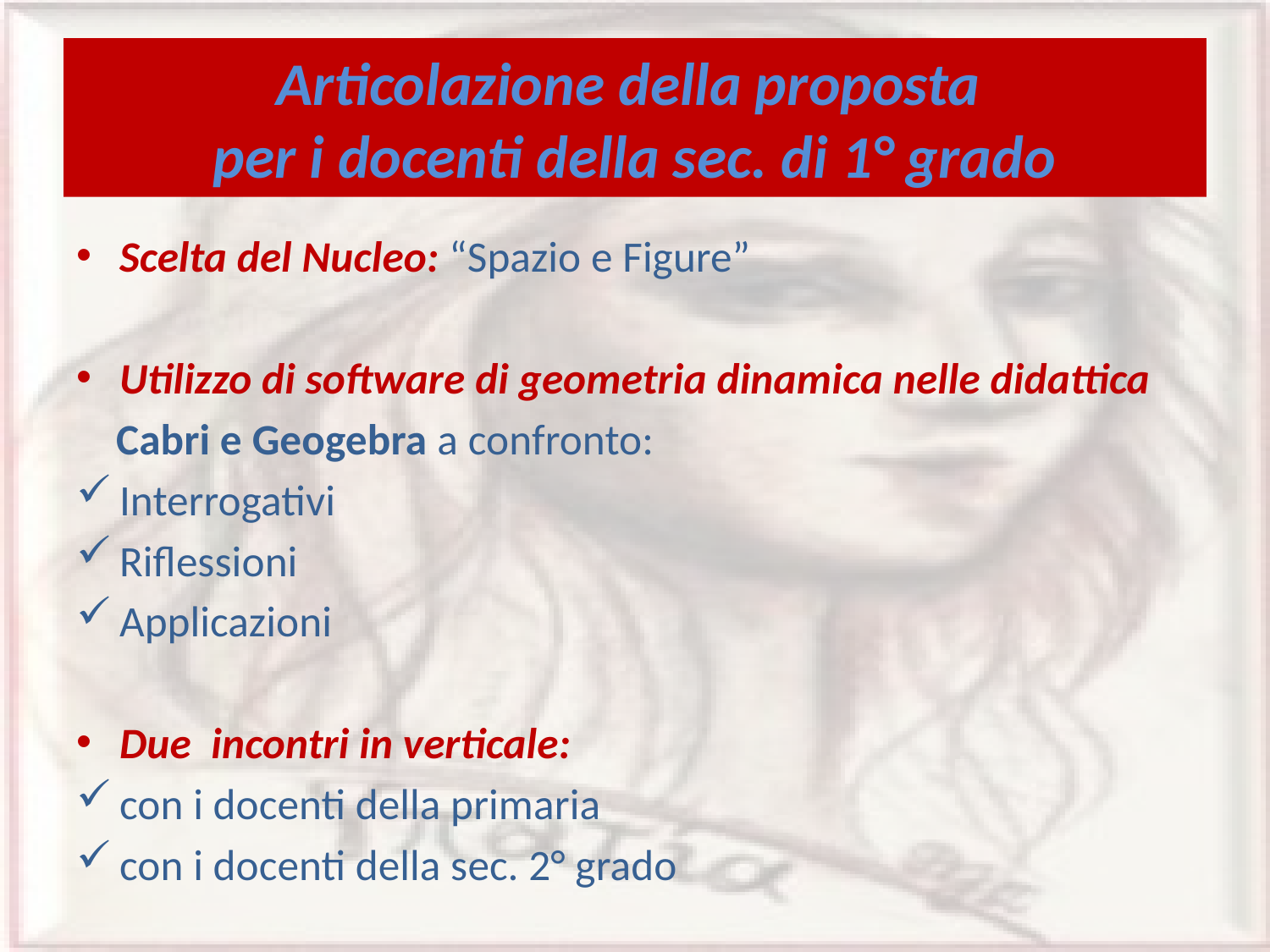

# Articolazione della proposta per i docenti della sec. di 1° grado
Scelta del Nucleo: “Spazio e Figure”

Utilizzo di software di geometria dinamica nelle didattica
    Cabri e Geogebra a confronto:
Interrogativi
Riflessioni
Applicazioni

Due  incontri in verticale:
con i docenti della primaria
con i docenti della sec. 2° grado